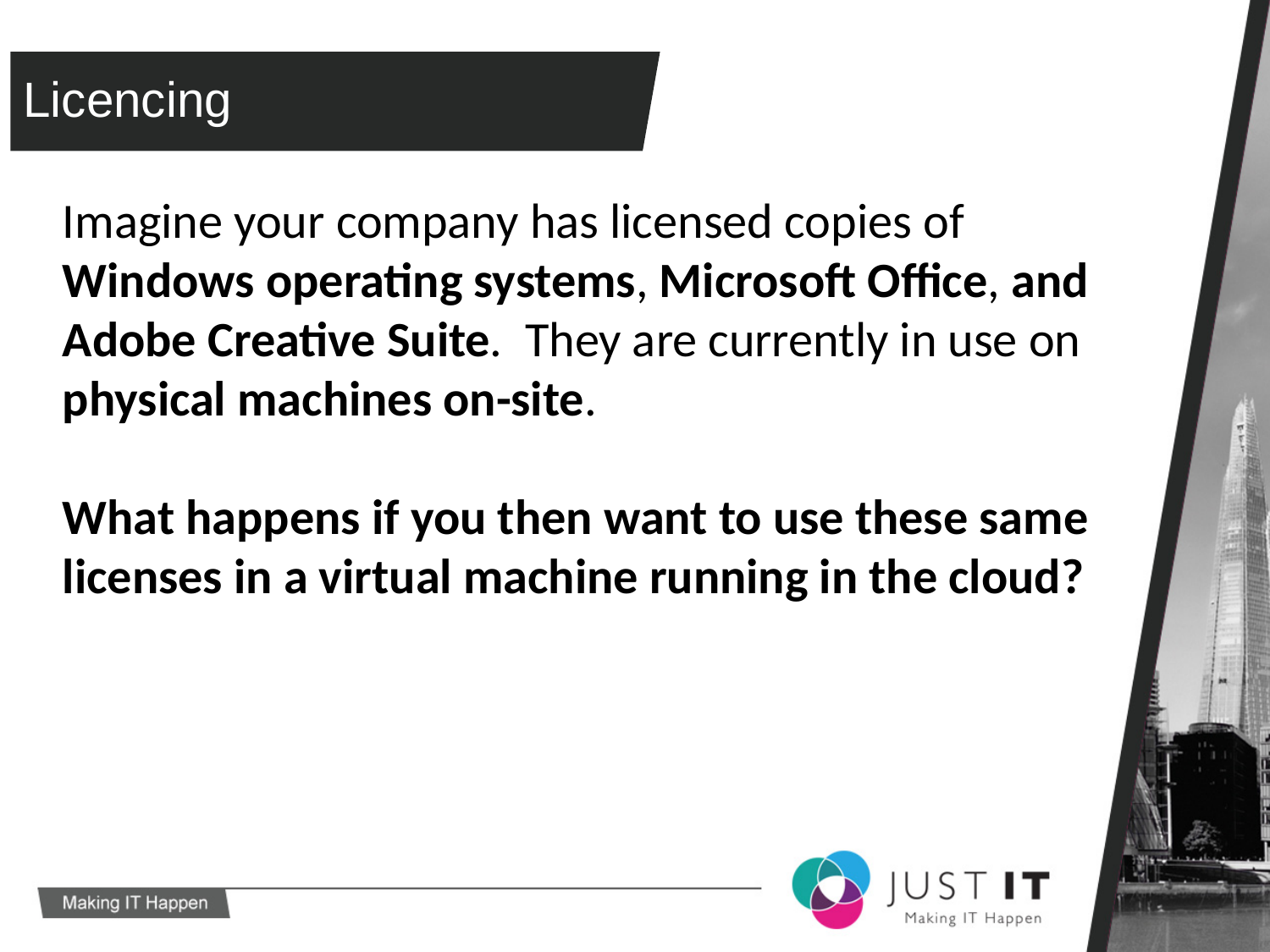

# Licencing

Imagine your company has licensed copies of Windows operating systems, Microsoft Office, and Adobe Creative Suite.  They are currently in use on physical machines on-site.

What happens if you then want to use these same licenses in a virtual machine running in the cloud?